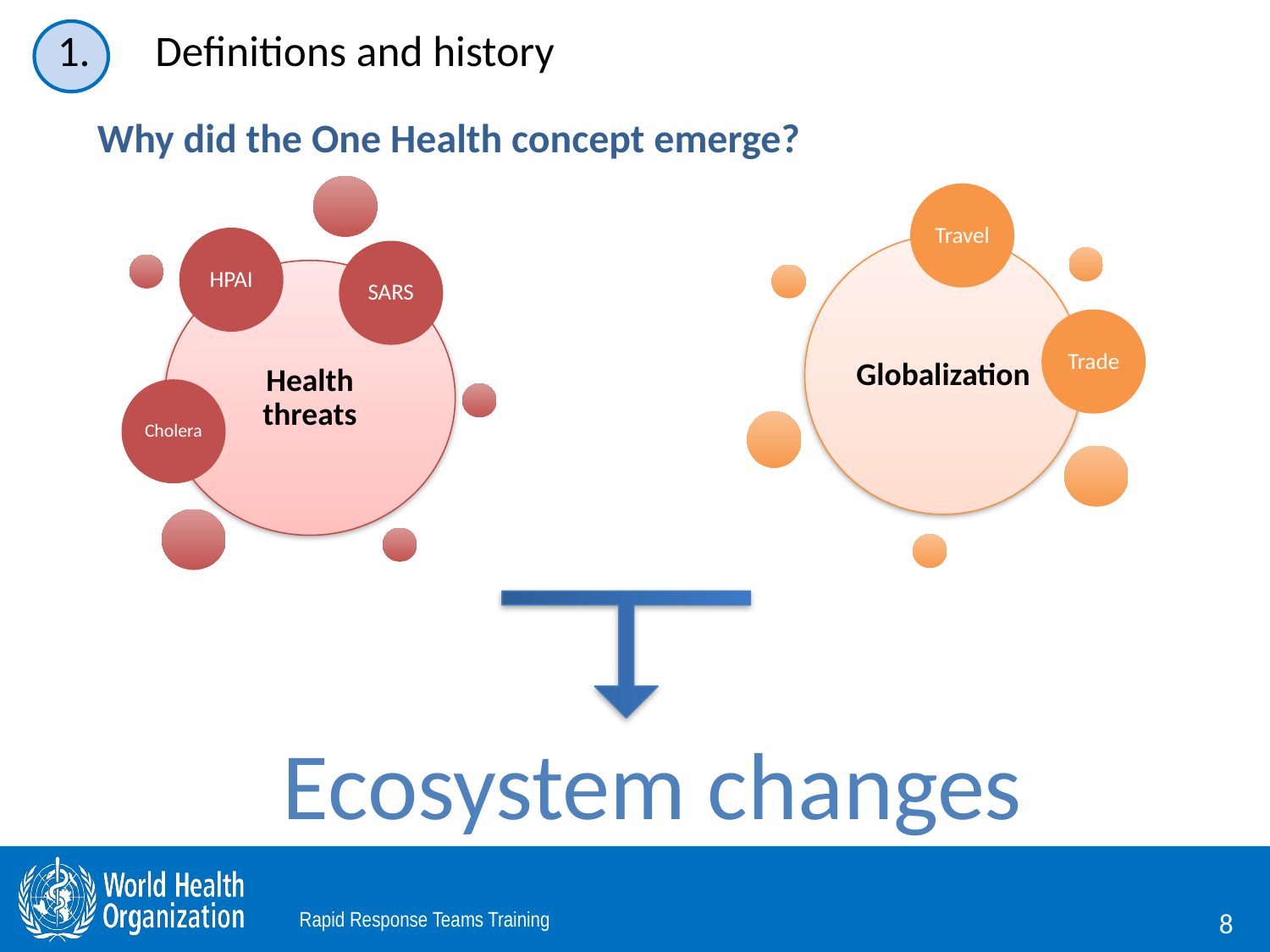

# 1.	Definitions and history

Why did the One Health concept emerge?

HPAI

SARS

Health threats

Cholera

Travel

Globalization

Trade

Ecosystem changes